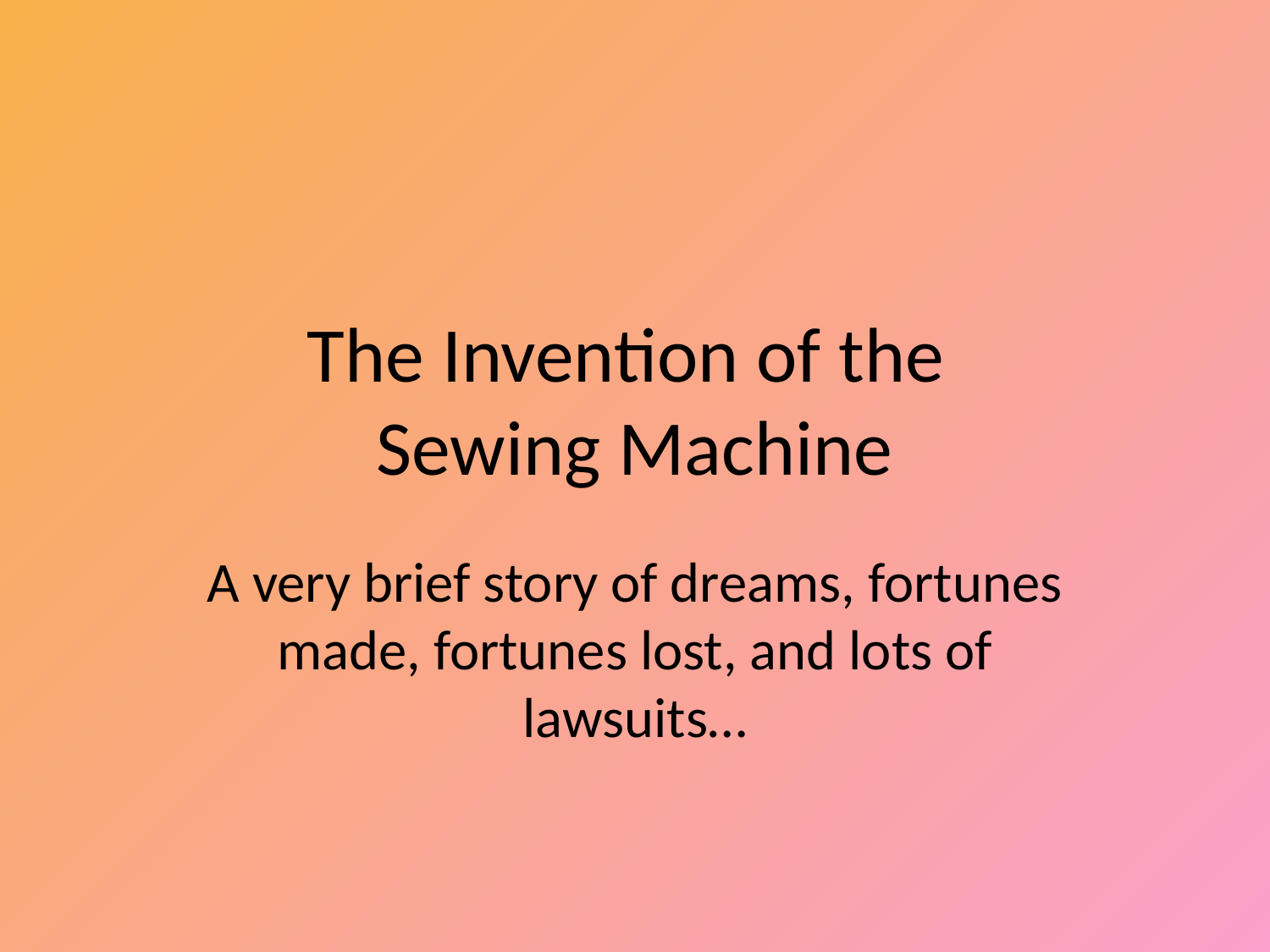

# The Invention of the Sewing Machine
A very brief story of dreams, fortunes made, fortunes lost, and lots of lawsuits…